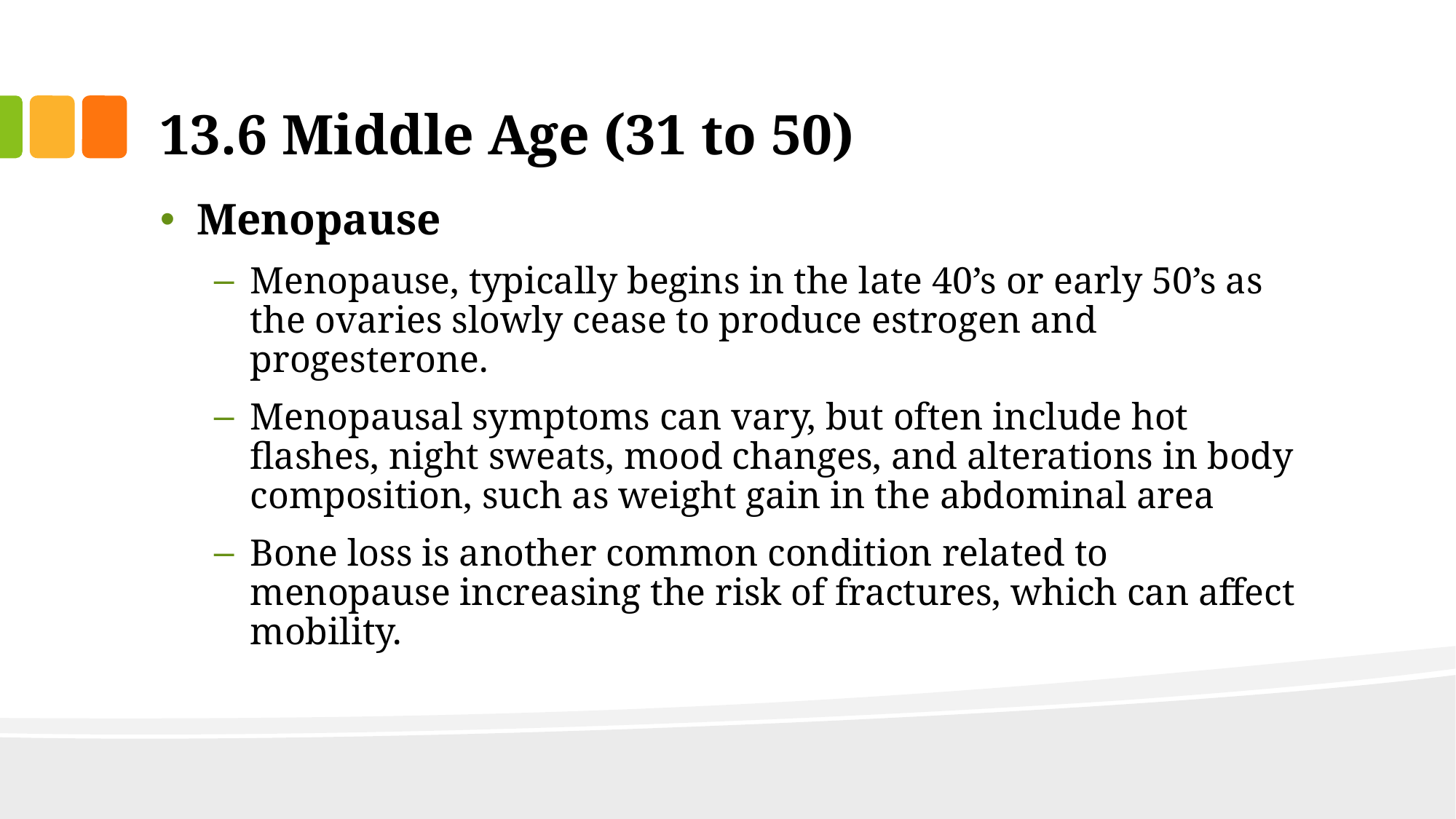

# 13.6 Middle Age (31 to 50)
Menopause
Menopause, typically begins in the late 40’s or early 50’s as the ovaries slowly cease to produce estrogen and progesterone.
Menopausal symptoms can vary, but often include hot flashes, night sweats, mood changes, and alterations in body composition, such as weight gain in the abdominal area
Bone loss is another common condition related to menopause increasing the risk of fractures, which can affect mobility.